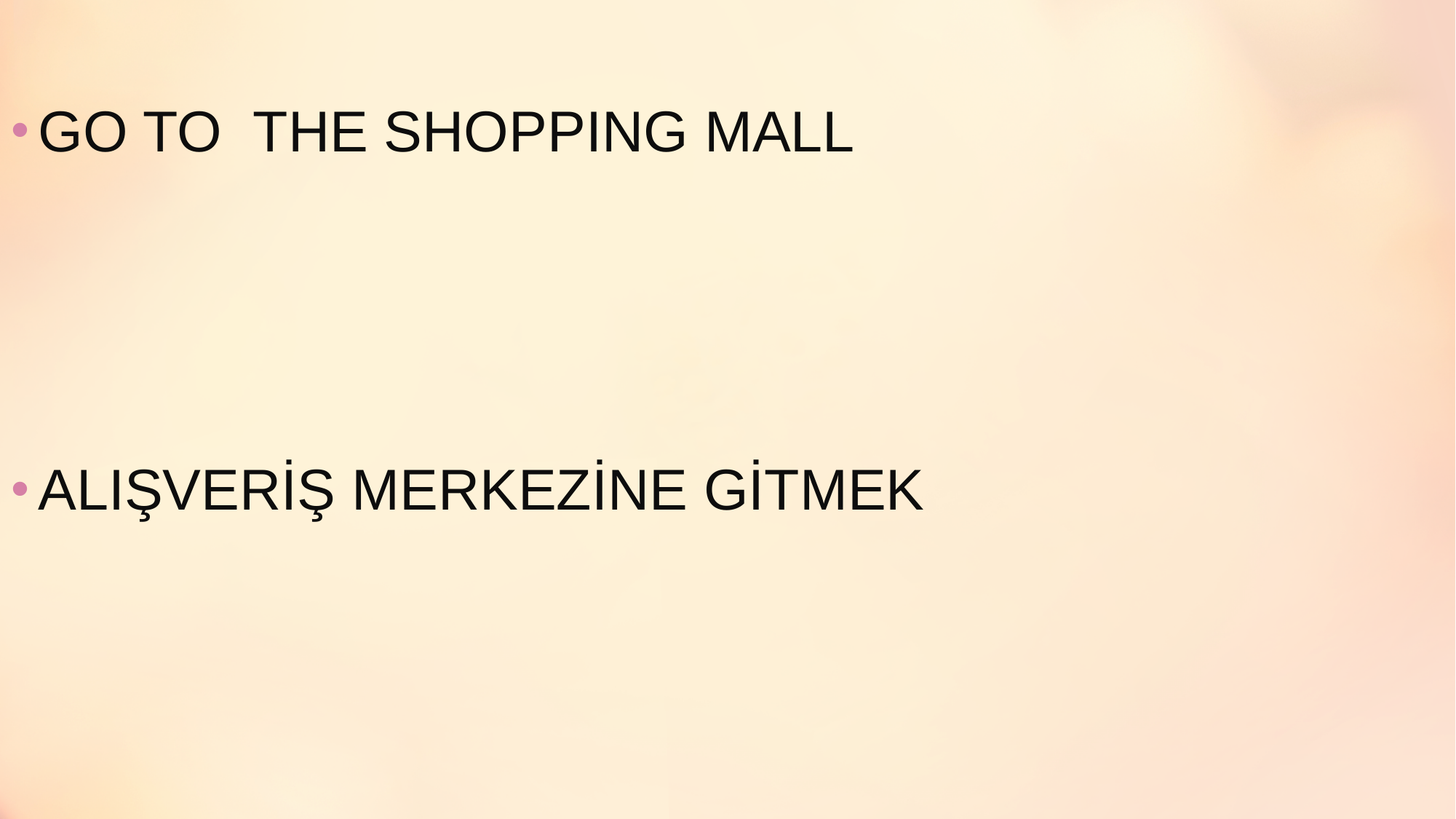

GO TO  THE SHOPPING MALL

ALIŞVERİŞ MERKEZİNE GİTMEK